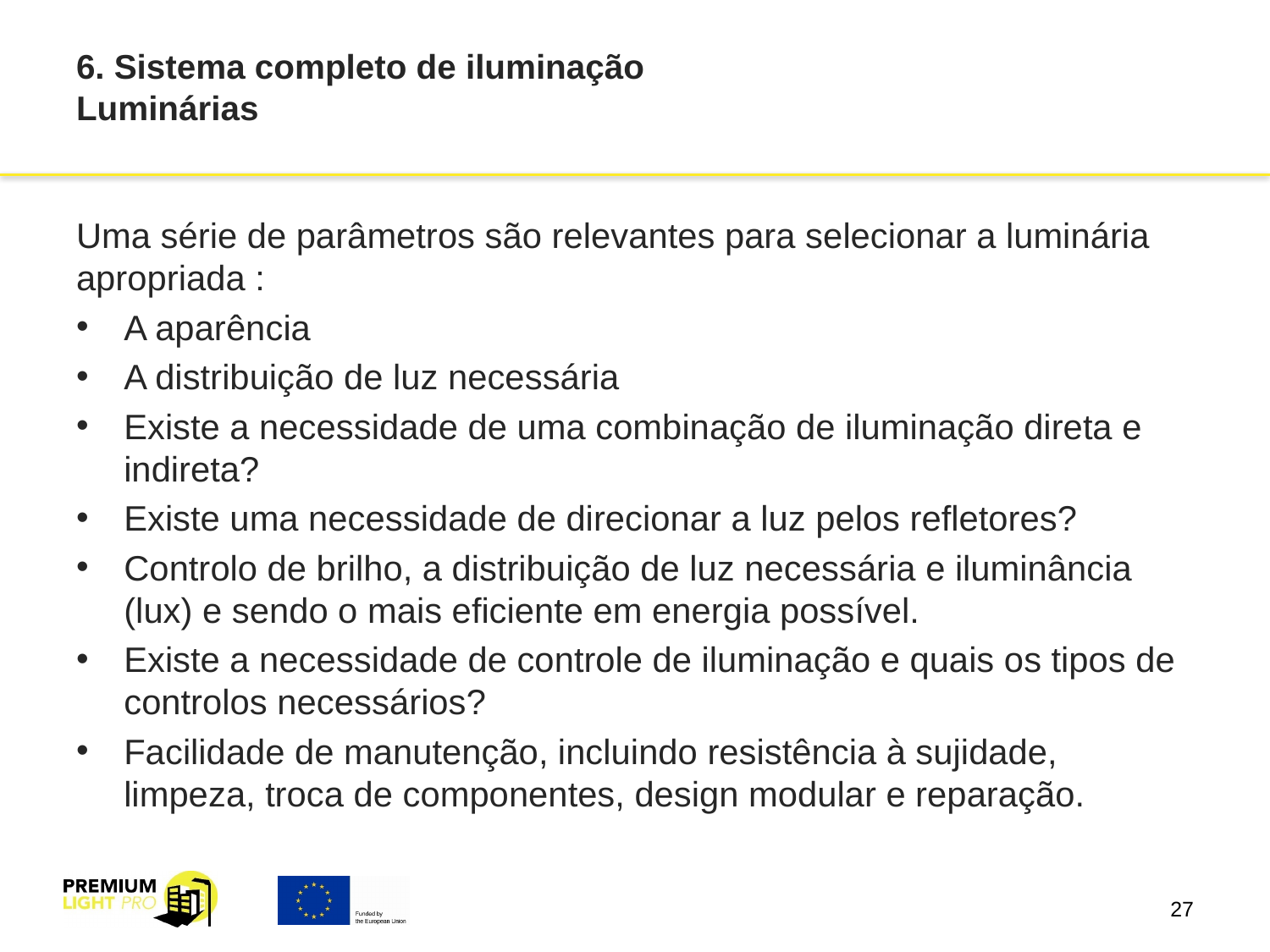

# 6. Sistema completo de iluminação Luminárias
Uma série de parâmetros são relevantes para selecionar a luminária apropriada :
A aparência
A distribuição de luz necessária
Existe a necessidade de uma combinação de iluminação direta e indireta?
Existe uma necessidade de direcionar a luz pelos refletores?
Controlo de brilho, a distribuição de luz necessária e iluminância (lux) e sendo o mais eficiente em energia possível.
Existe a necessidade de controle de iluminação e quais os tipos de controlos necessários?
Facilidade de manutenção, incluindo resistência à sujidade, limpeza, troca de componentes, design modular e reparação.